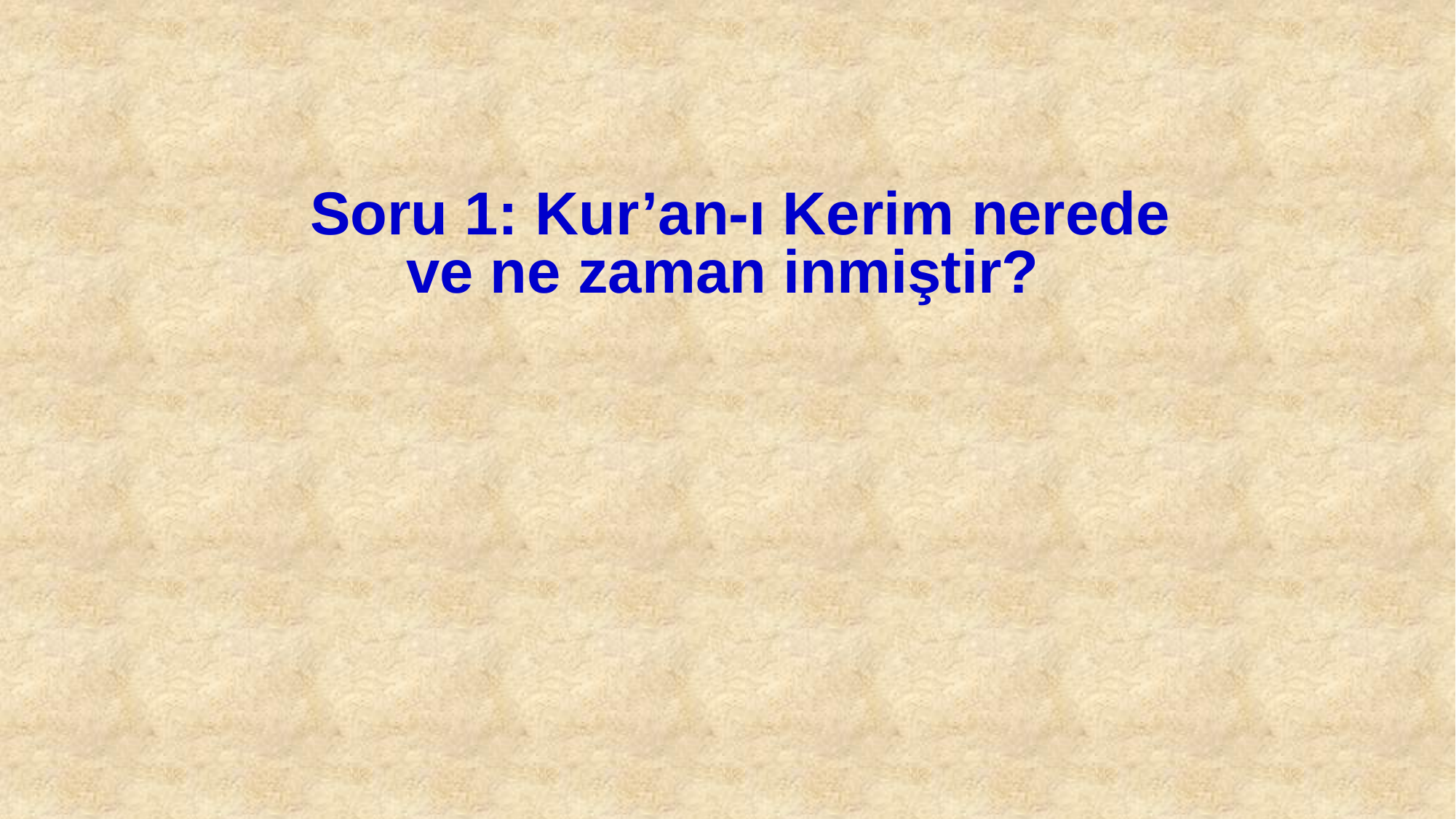

Soru 1: Kur’an-ı Kerim nerede ve ne zaman inmiştir?